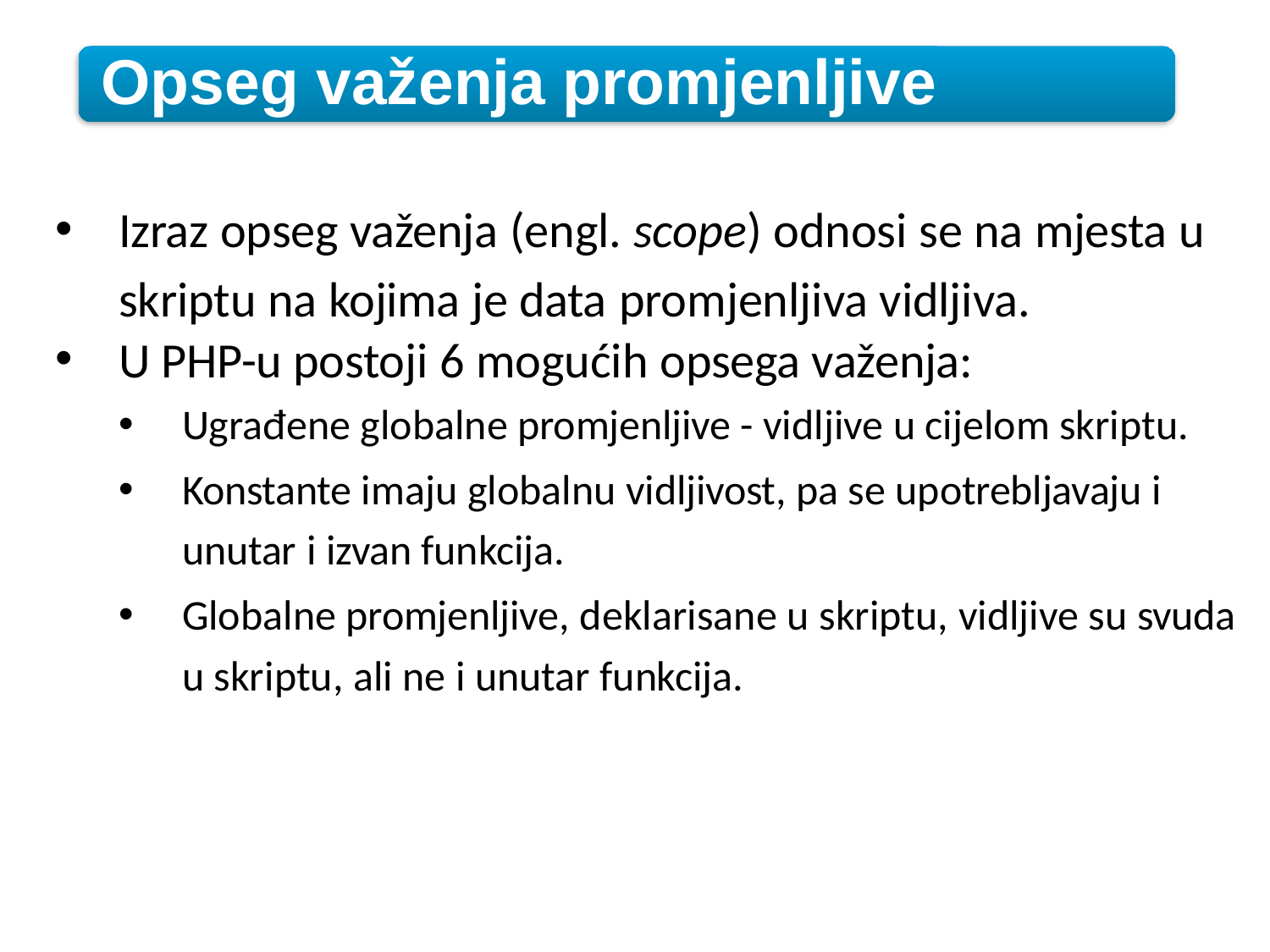

Opseg važenja promjenljive
Izraz opseg važenja (engl. scope) odnosi se na mjesta u skriptu na kojima je data promjenljiva vidljiva.
U PHP-u postoji 6 mogućih opsega važenja:
Ugrađene globalne promjenljive - vidljive u cijelom skriptu.
Konstante imaju globalnu vidljivost, pa se upotrebljavaju i unutar i izvan funkcija.
Globalne promjenljive, deklarisane u skriptu, vidljive su svuda u skriptu, ali ne i unutar funkcija.